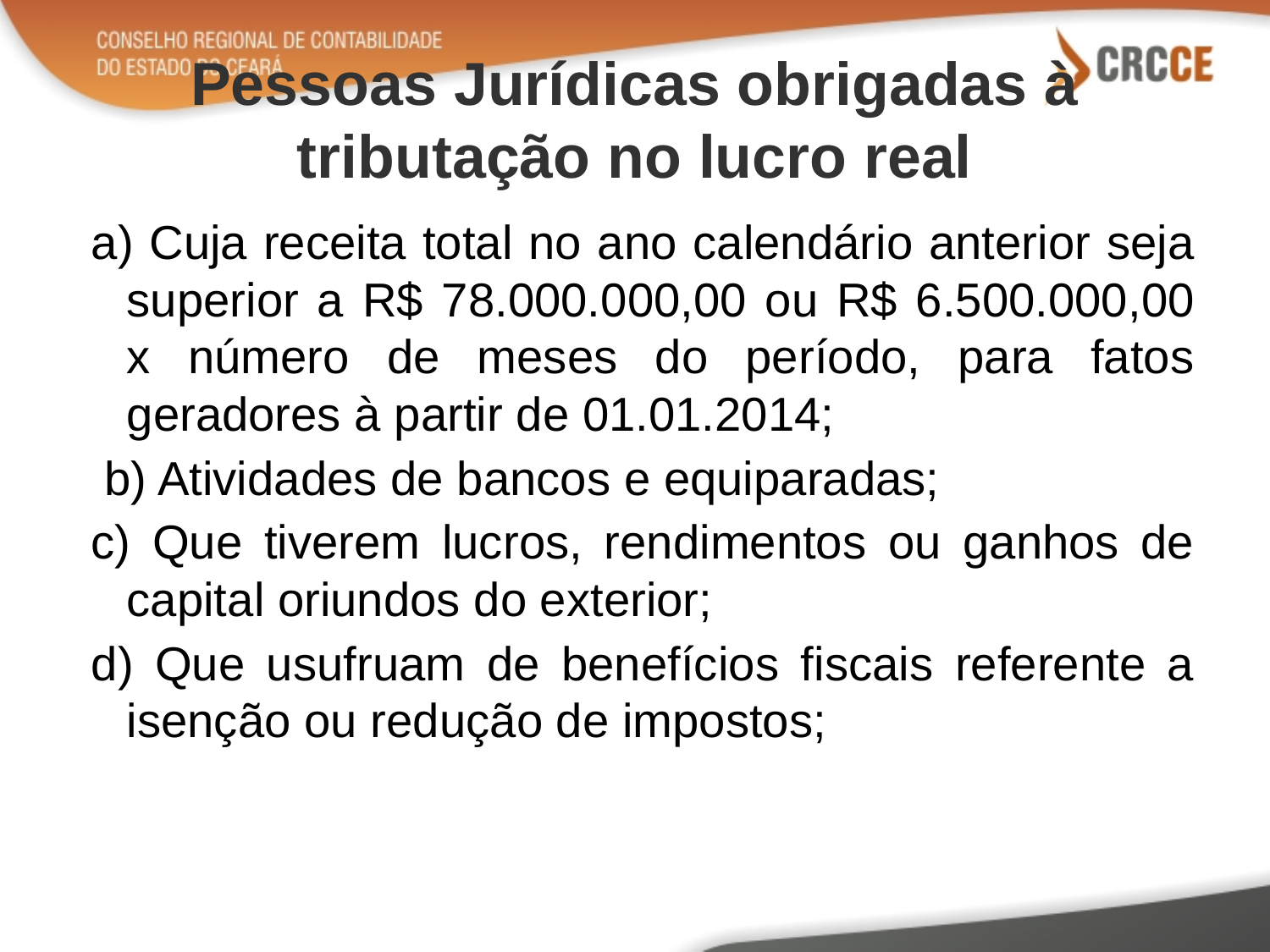

# Pessoas Jurídicas obrigadas à tributação no lucro real
a) Cuja receita total no ano calendário anterior seja superior a R$ 78.000.000,00 ou R$ 6.500.000,00 x número de meses do período, para fatos geradores à partir de 01.01.2014;
 b) Atividades de bancos e equiparadas;
c) Que tiverem lucros, rendimentos ou ganhos de capital oriundos do exterior;
d) Que usufruam de benefícios fiscais referente a isenção ou redução de impostos;